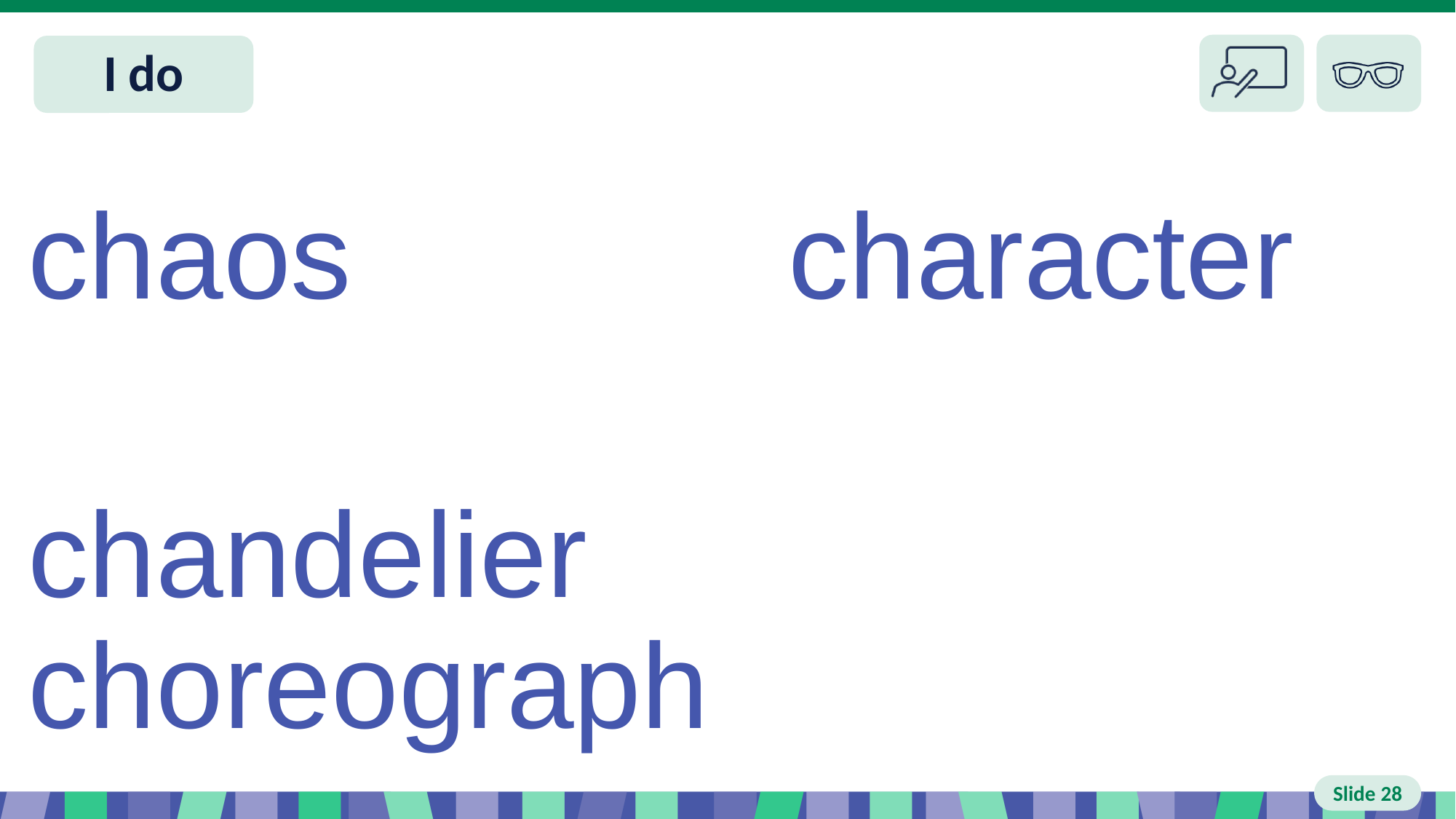

Slide 28 I do
chaos             character
chandelier      choreograph